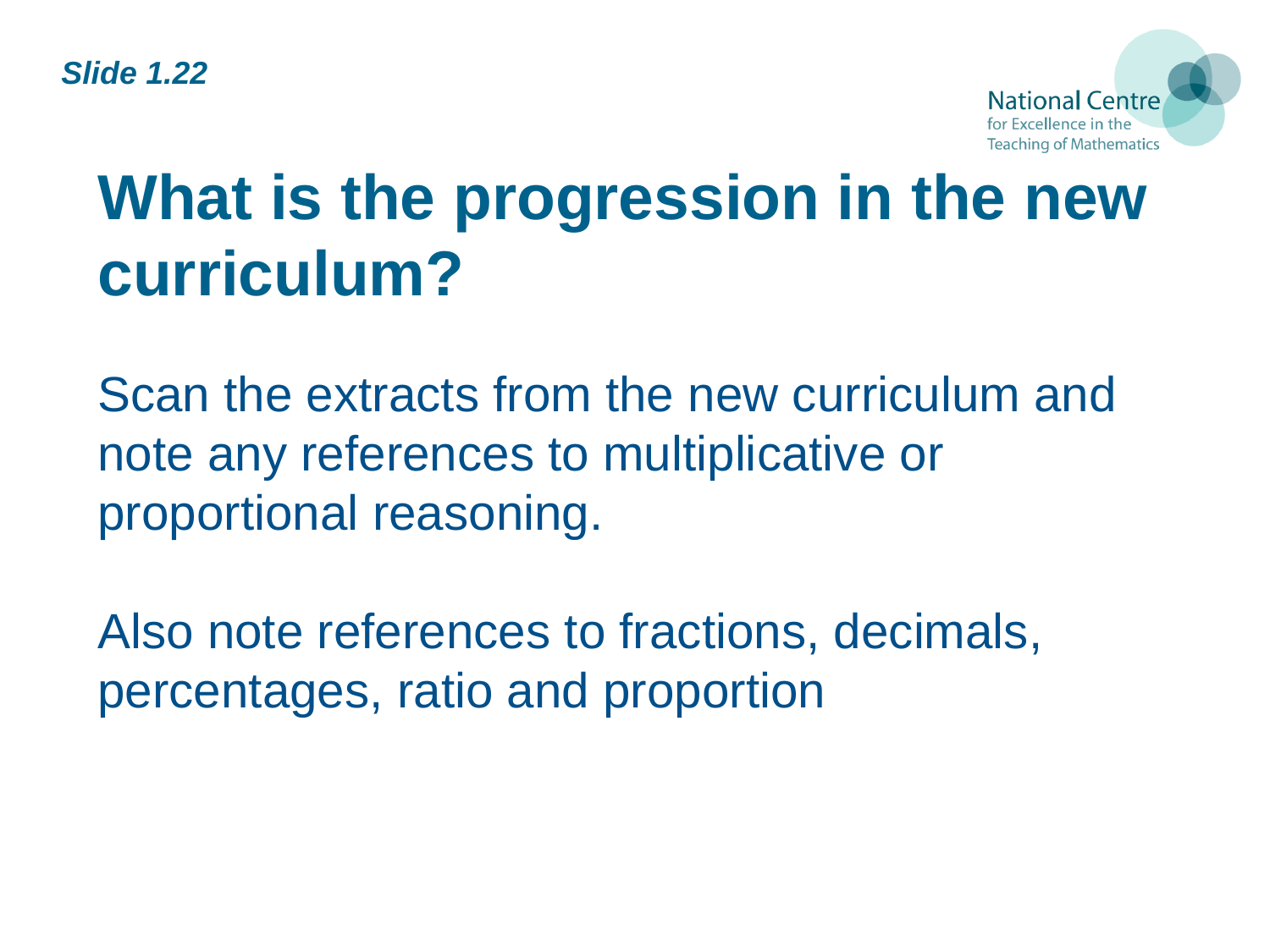

Slide 1.22
# What is the progression in the new curriculum?
Scan the extracts from the new curriculum and note any references to multiplicative or proportional reasoning.

Also note references to fractions, decimals, percentages, ratio and proportion